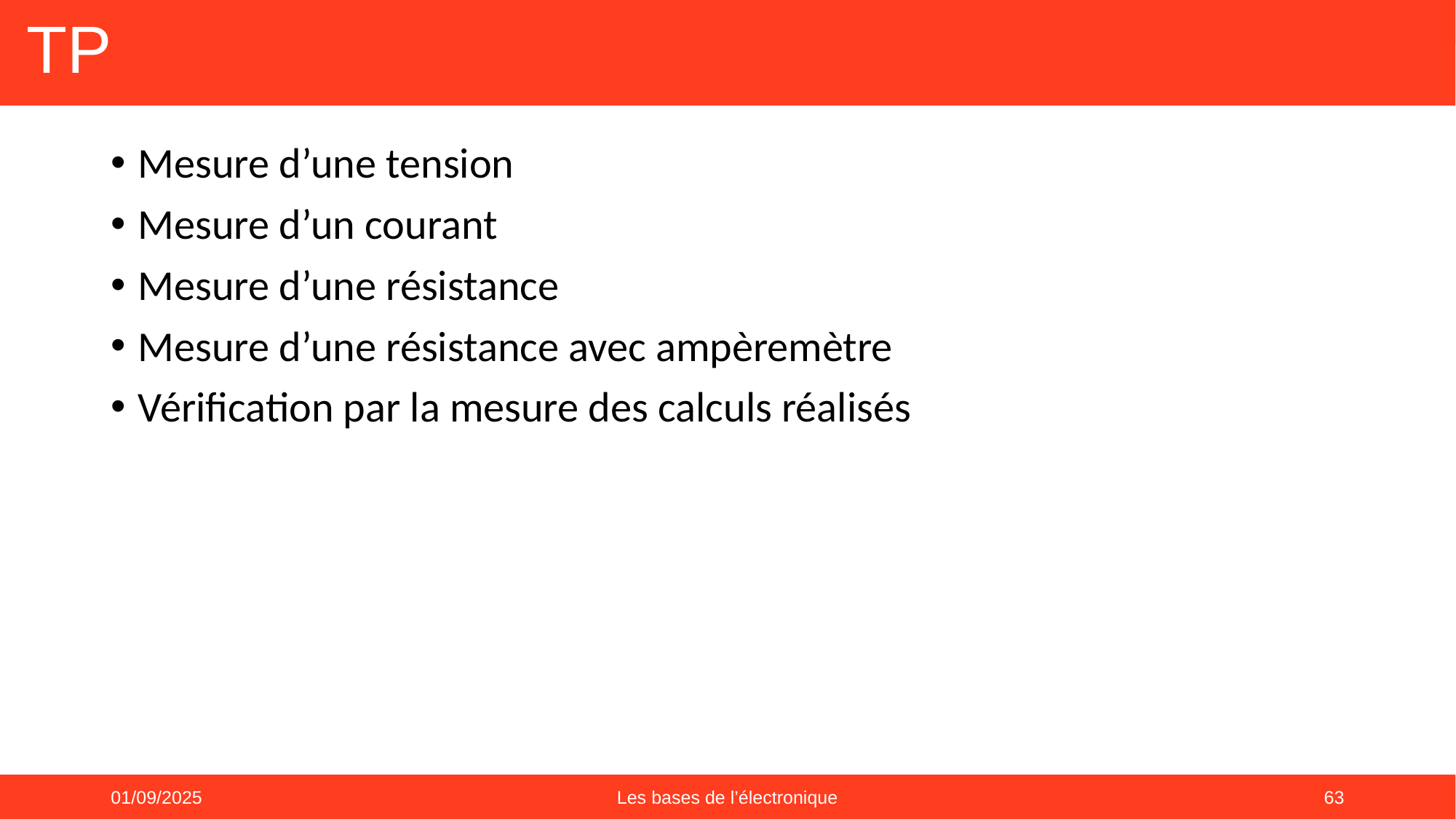

# TP
Mesure d’une tension
Mesure d’un courant
Mesure d’une résistance
Mesure d’une résistance avec ampèremètre
Vérification par la mesure des calculs réalisés
01/09/2025
Les bases de l’électronique
63